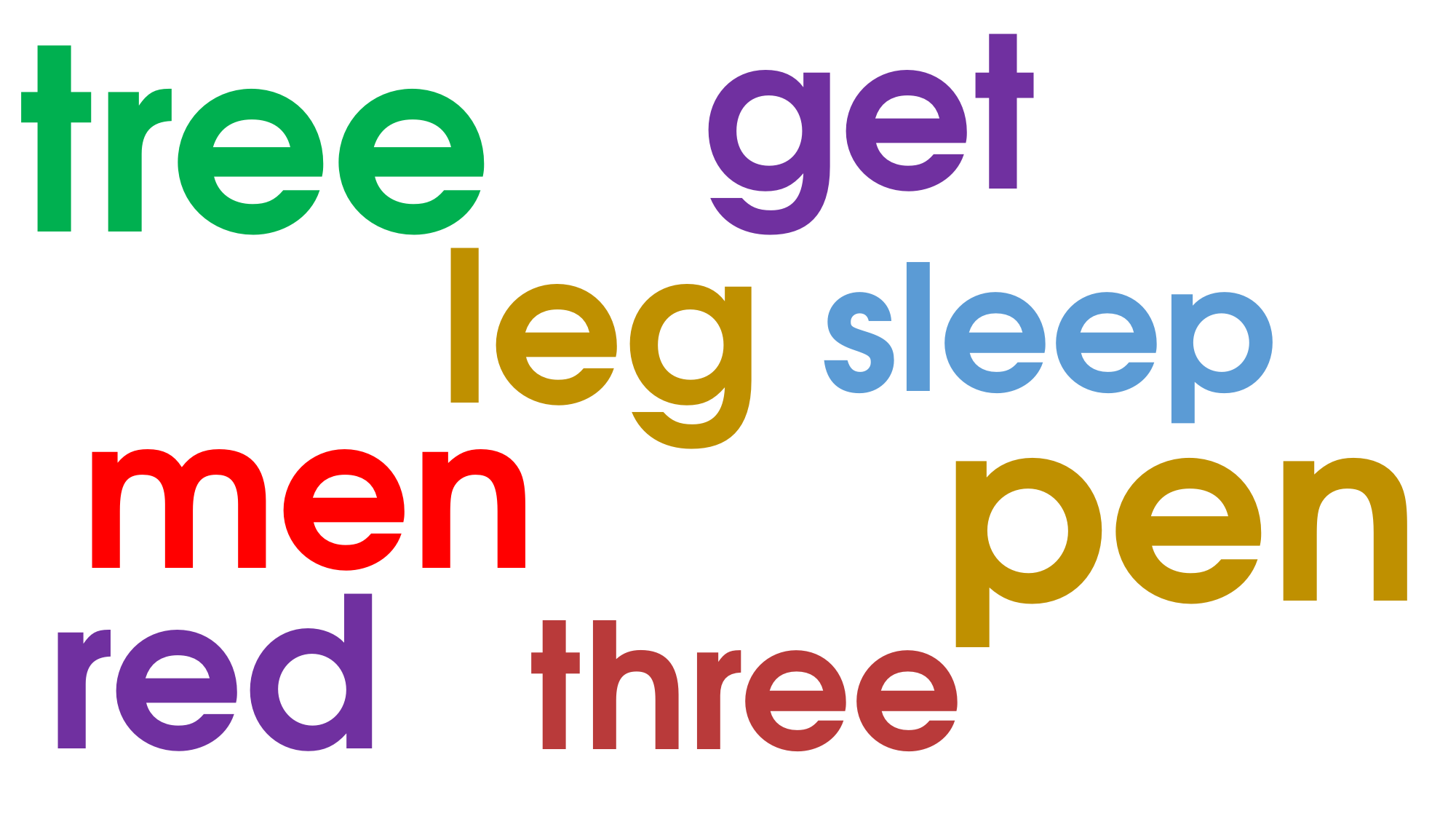

tree
get
leg
sleep
pen
men
red
three